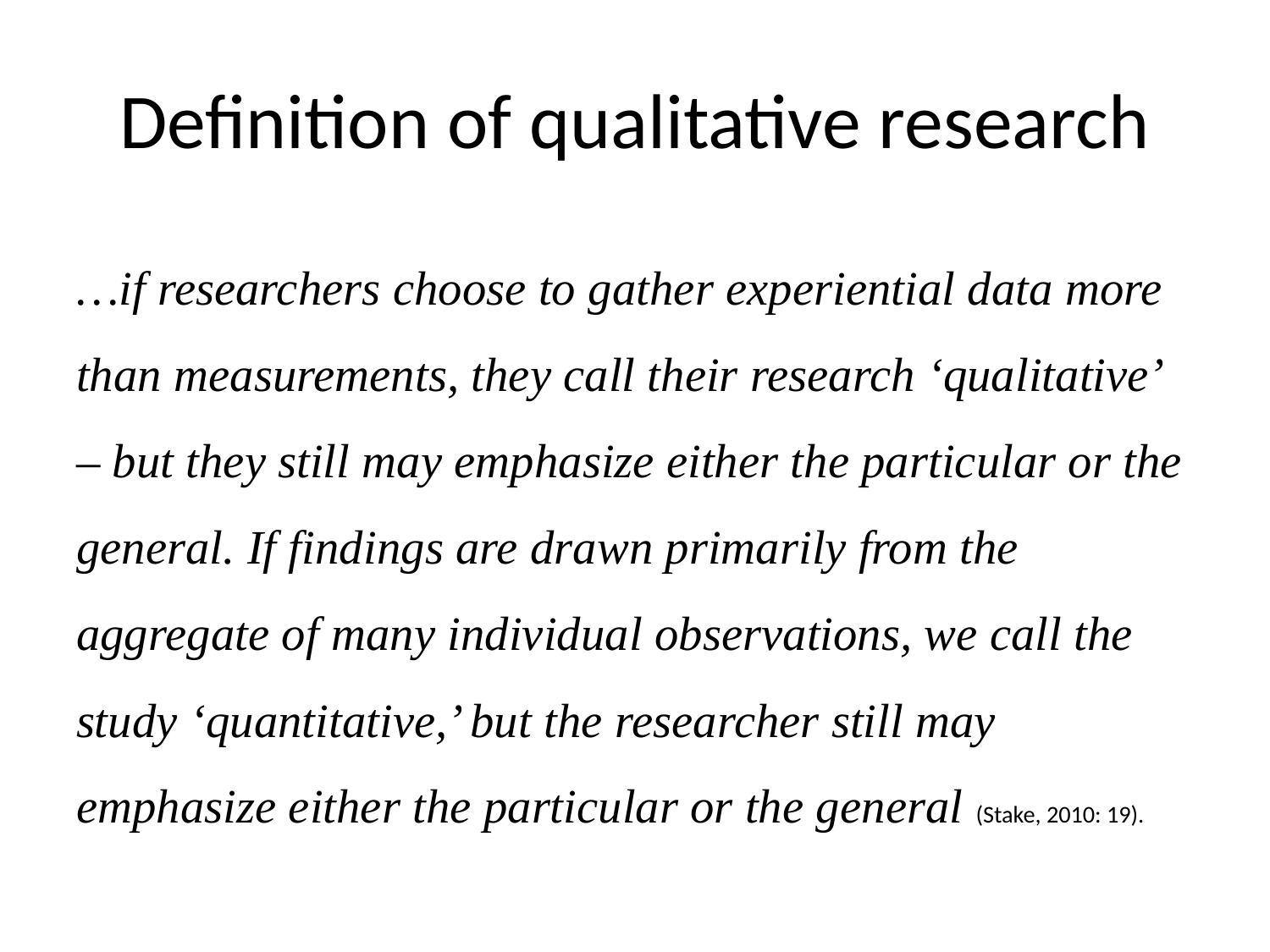

# Definition of qualitative research
…if researchers choose to gather experiential data more than measurements, they call their research ‘qualitative’ – but they still may emphasize either the particular or the general. If findings are drawn primarily from the aggregate of many individual observations, we call the study ‘quantitative,’ but the researcher still may emphasize either the particular or the general (Stake, 2010: 19).